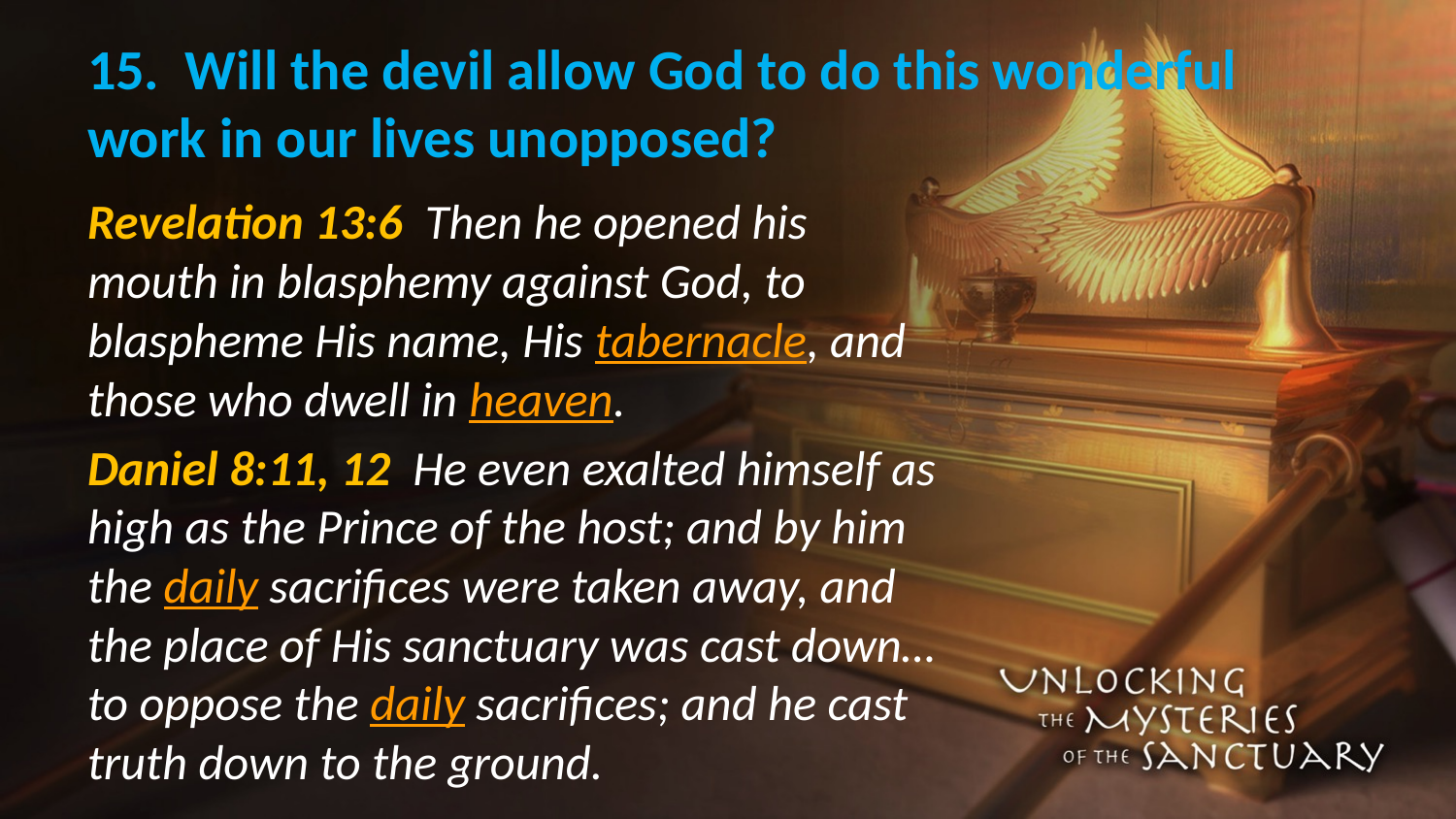

# 15.  Will the devil allow God to do this wonderful work in our lives unopposed?
Revelation 13:6  Then he opened his mouth in blasphemy against God, to blaspheme His name, His tabernacle, and those who dwell in heaven.
Daniel 8:11, 12  He even exalted himself as high as the Prince of the host; and by him the daily sacrifices were taken away, and the place of His sanctuary was cast down…to oppose the daily sacrifices; and he cast truth down to the ground.